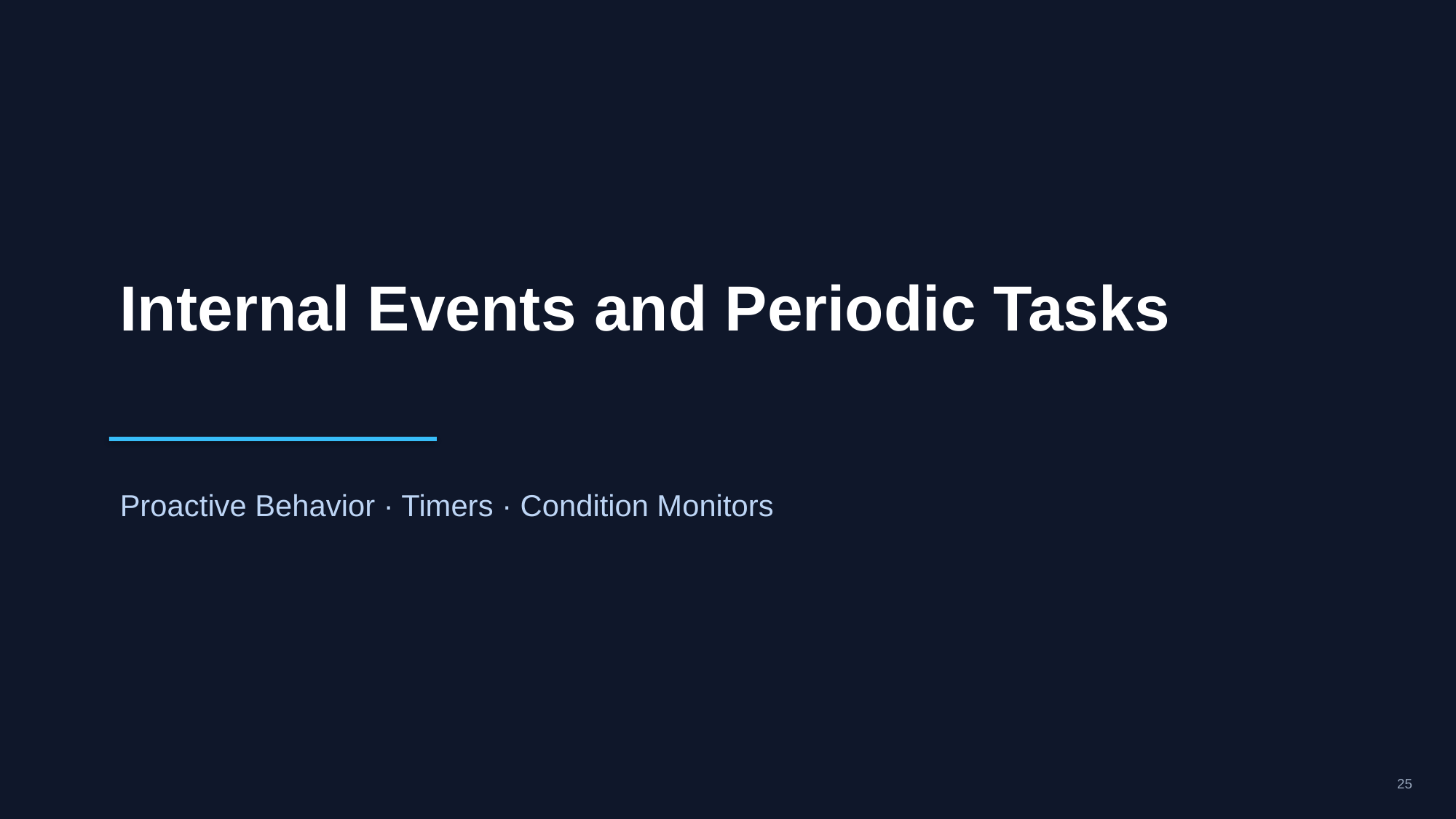

Internal Events and Periodic Tasks

Proactive Behavior · Timers · Condition Monitors
25